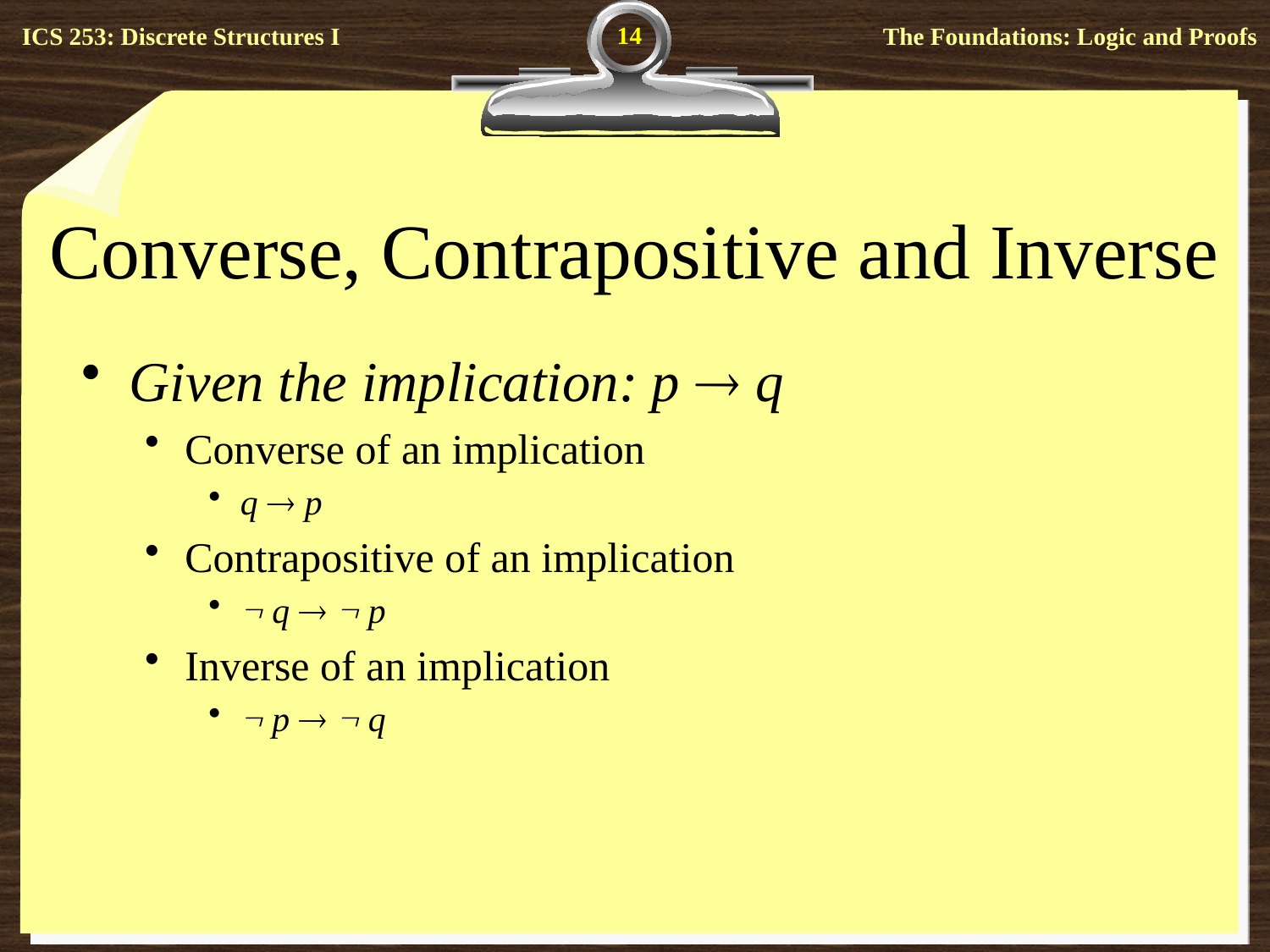

14
# Converse, Contrapositive and Inverse
Given the implication: p → q
Converse of an implication
q → p
Contrapositive of an implication
¬ q → ¬ p
Inverse of an implication
¬ p → ¬ q